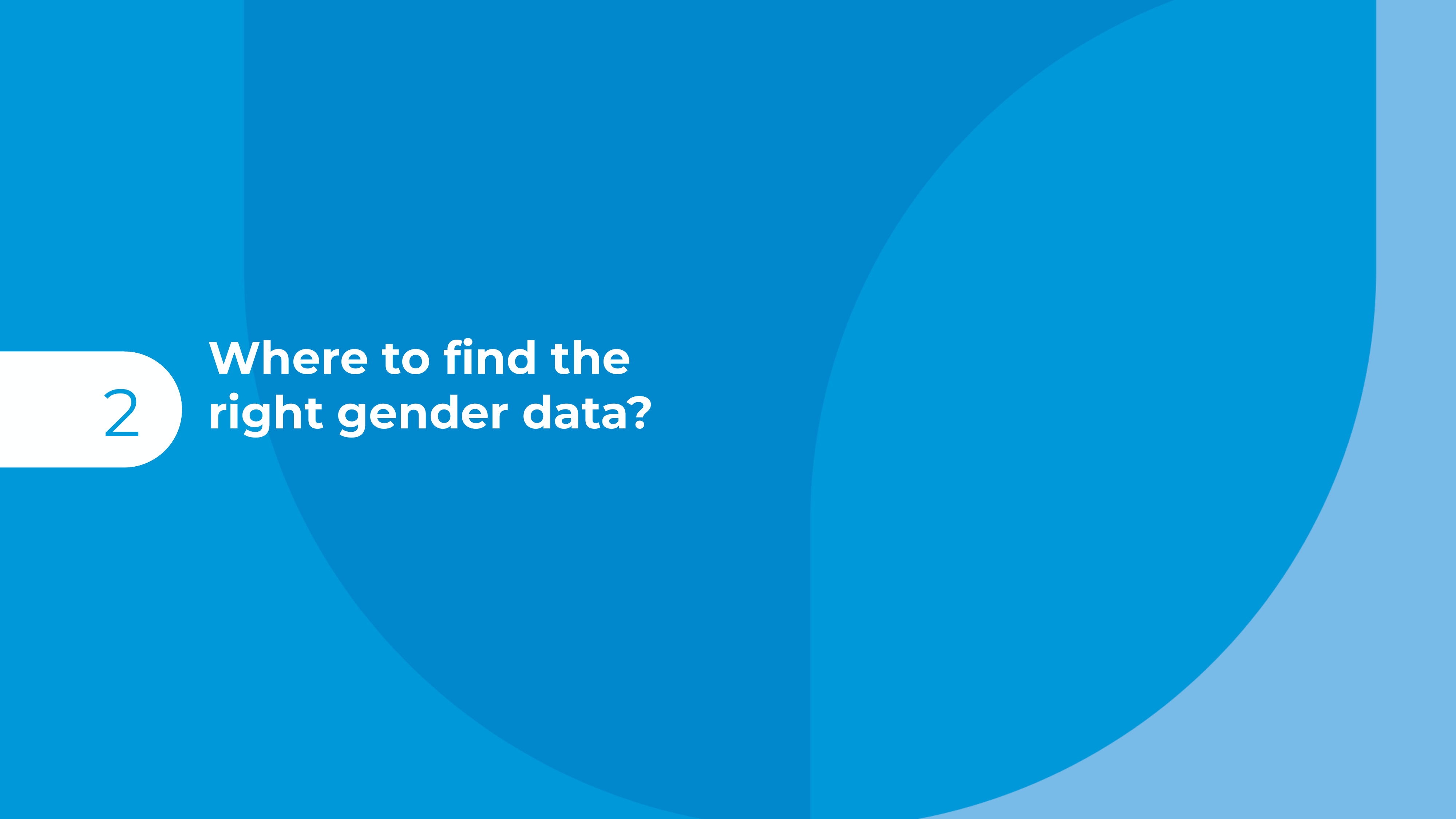

Where to find the right gender data?

2